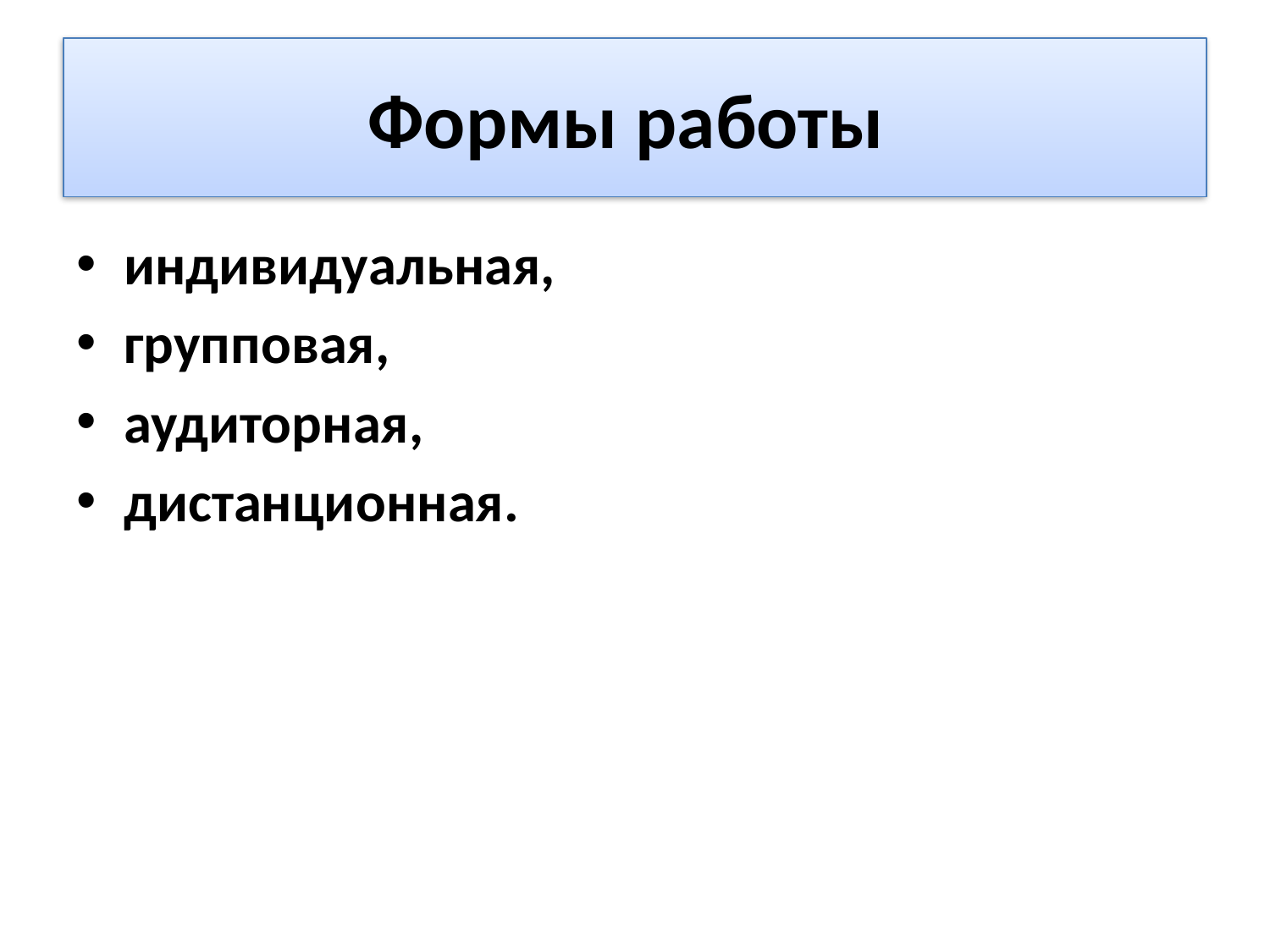

# Формы работы
индивидуальная,
групповая,
аудиторная,
дистанционная.